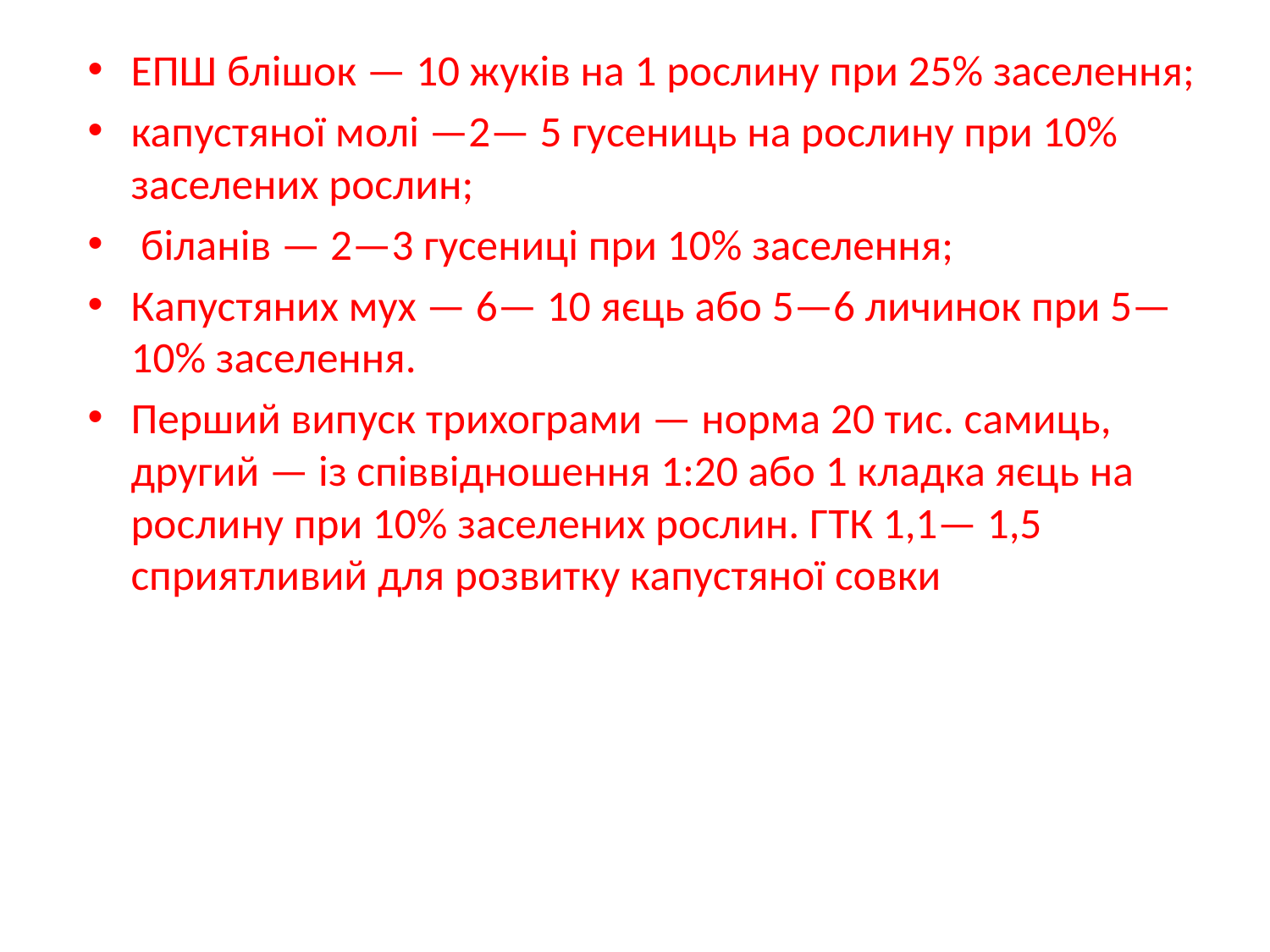

ЕПШ блішок — 10 жуків на 1 рослину при 25% заселення;
капустяної молі —2— 5 гусениць на рослину при 10% заселених рослин;
 біланів — 2—3 гусениці при 10% заселення;
Капустяних мух — 6— 10 яєць або 5—6 личинок при 5—10% заселення.
Перший випуск трихограми — норма 20 тис. самиць, другий — із співвідношення 1:20 або 1 кладка яєць на рослину при 10% заселених рослин. ГТК 1,1— 1,5 сприятливий для розвитку капустяної совки